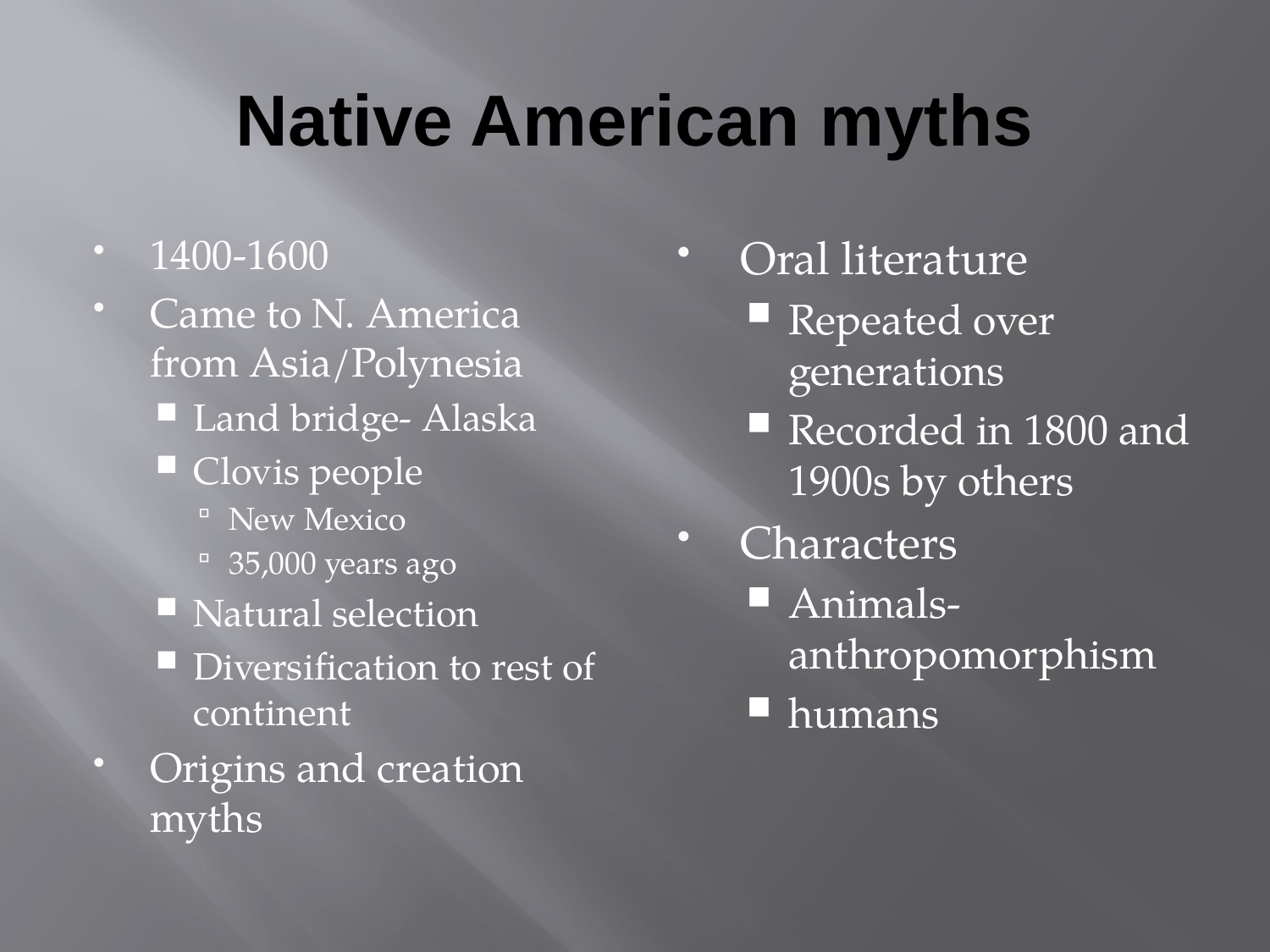

# Native American myths
1400-1600
Came to N. America from Asia/Polynesia
Land bridge- Alaska
Clovis people
New Mexico
35,000 years ago
Natural selection
Diversification to rest of continent
Origins and creation myths

Oral literature
Repeated over generations
Recorded in 1800 and 1900s by others
Characters
Animals- anthropomorphism
humans